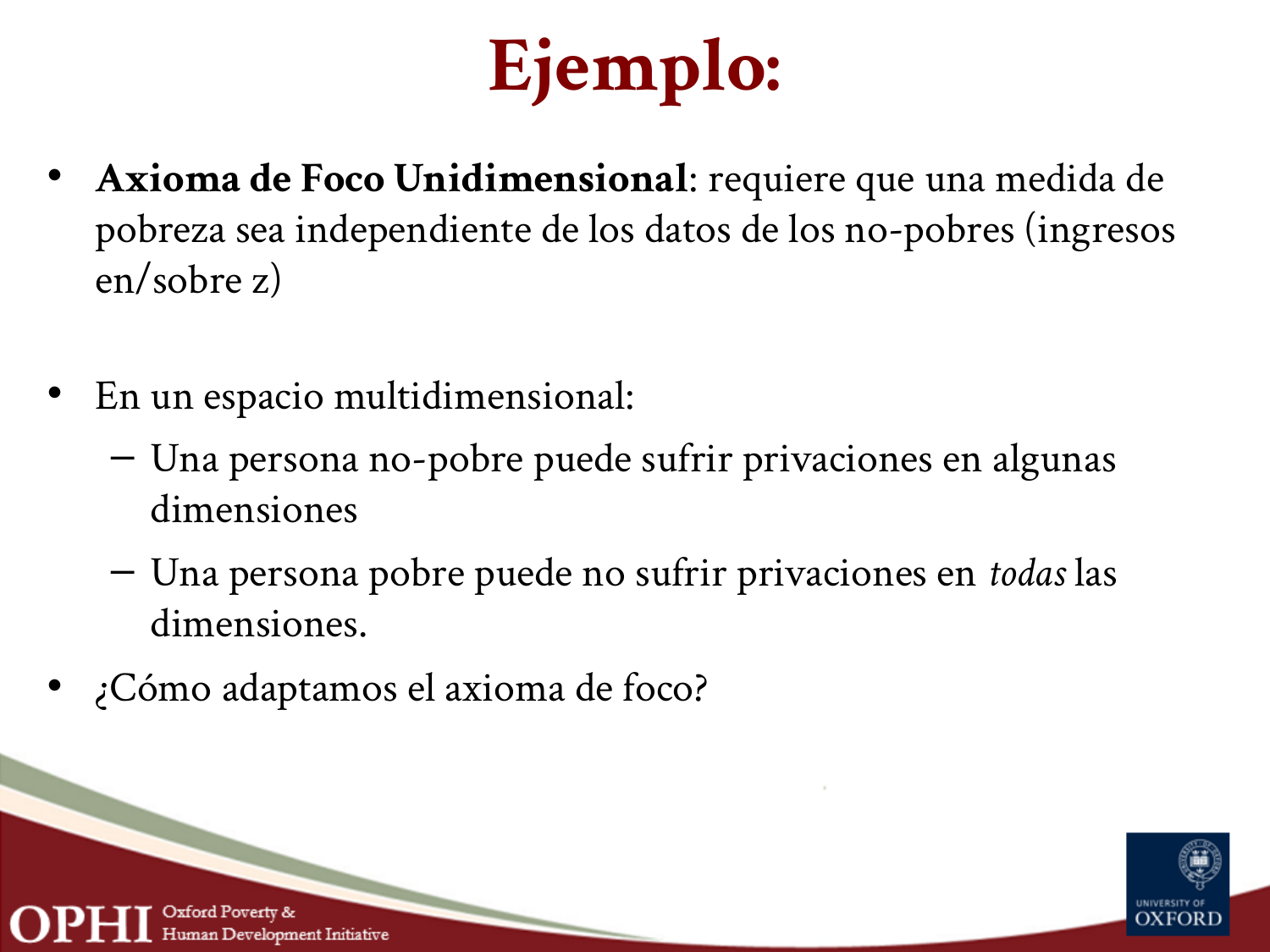

# Ejemplo:
Axioma de Foco Unidimensional: requiere que una medida de pobreza sea independiente de los datos de los no-pobres (ingresos en/sobre z)
En un espacio multidimensional:
Una persona no-pobre puede sufrir privaciones en algunas dimensiones
Una persona pobre puede no sufrir privaciones en todas las dimensiones.
¿Cómo adaptamos el axioma de foco?